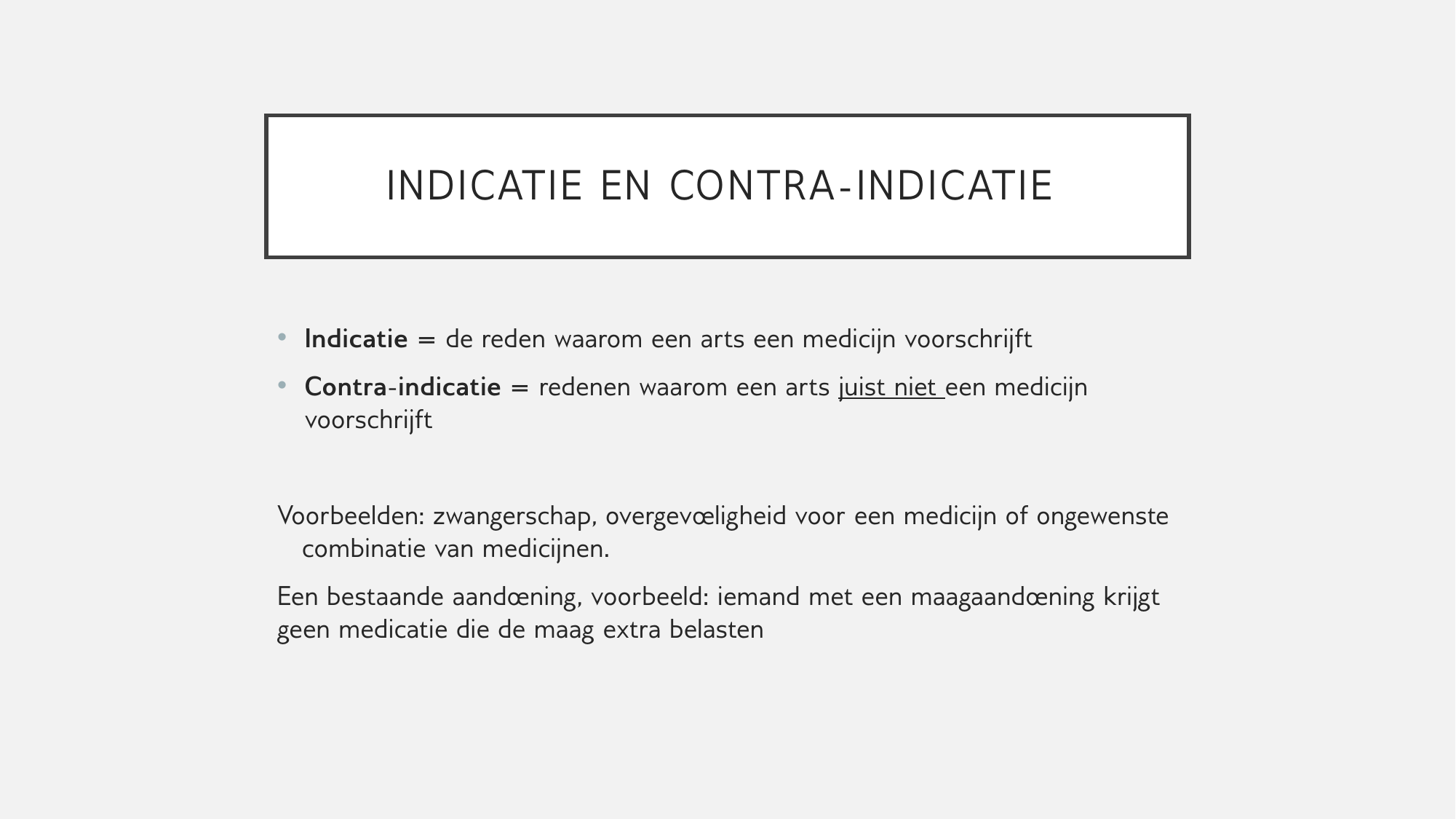

# Indicatie en contra-indicatie
Indicatie = de reden waarom een arts een medicijn voorschrijft
Contra-indicatie = redenen waarom een arts juist niet een medicijn voorschrijft

Voorbeelden: zwangerschap, overgevoeligheid voor een medicijn of ongewenste    combinatie van medicijnen.
Een bestaande aandoening, voorbeeld: iemand met een maagaandoening krijgt geen medicatie die de maag extra belasten